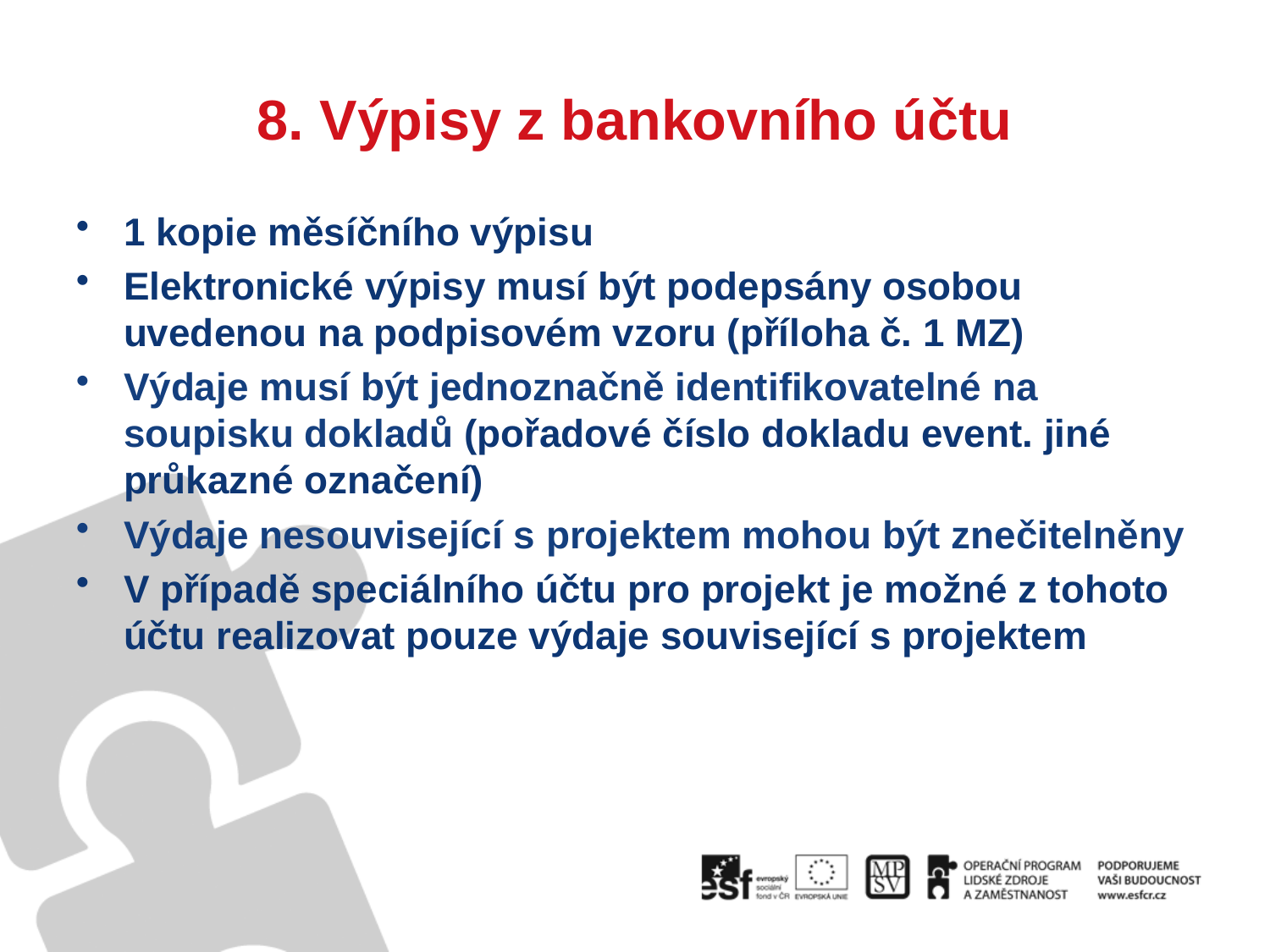

# 8. Výpisy z bankovního účtu
1 kopie měsíčního výpisu
Elektronické výpisy musí být podepsány osobou uvedenou na podpisovém vzoru (příloha č. 1 MZ)
Výdaje musí být jednoznačně identifikovatelné na soupisku dokladů (pořadové číslo dokladu event. jiné průkazné označení)
Výdaje nesouvisející s projektem mohou být znečitelněny
V případě speciálního účtu pro projekt je možné z tohoto účtu realizovat pouze výdaje související s projektem